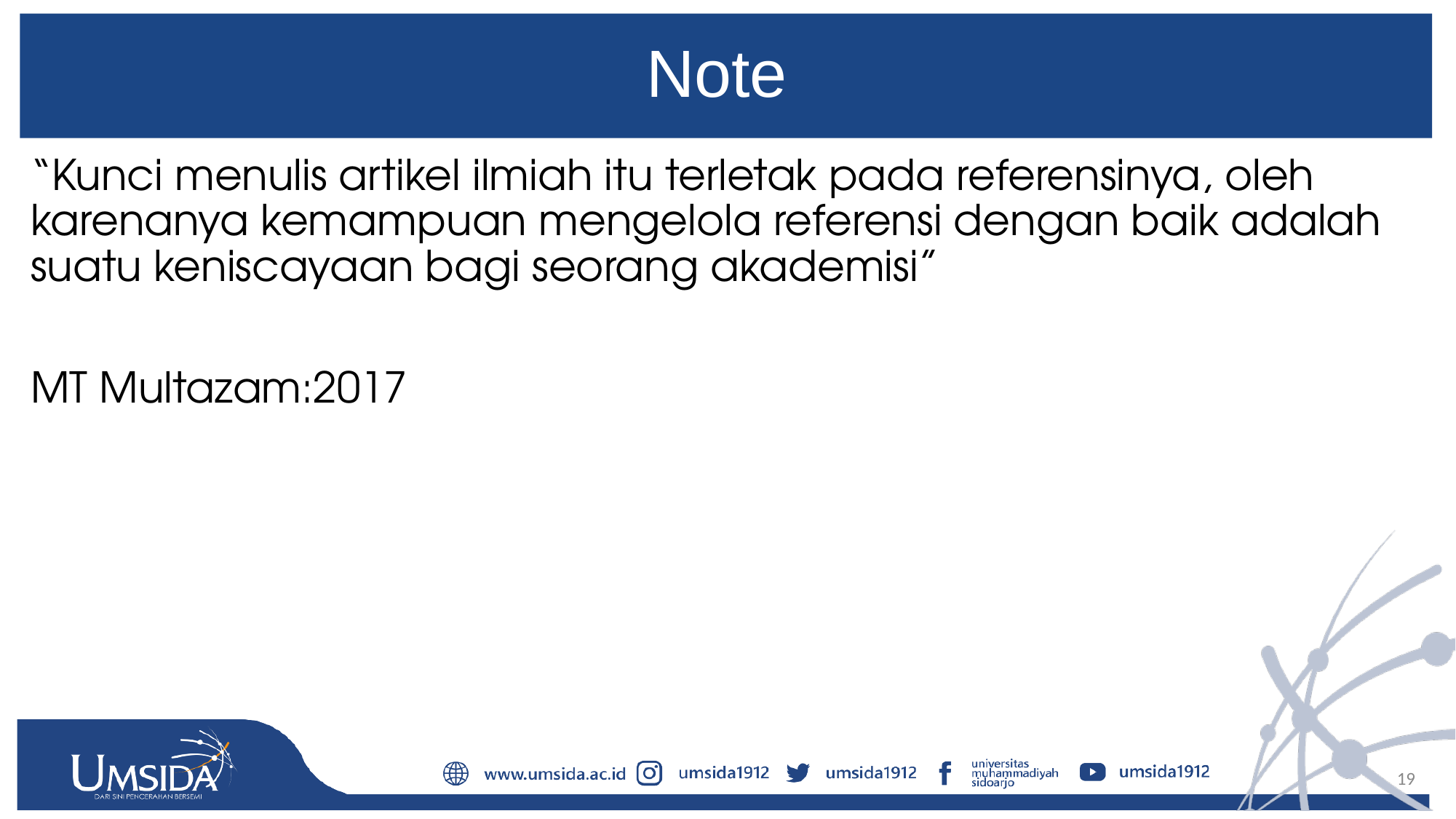

# Note
“Kunci menulis artikel ilmiah itu terletak pada referensinya, oleh karenanya kemampuan mengelola referensi dengan baik adalah suatu keniscayaan bagi seorang akademisi”

MT Multazam:2017